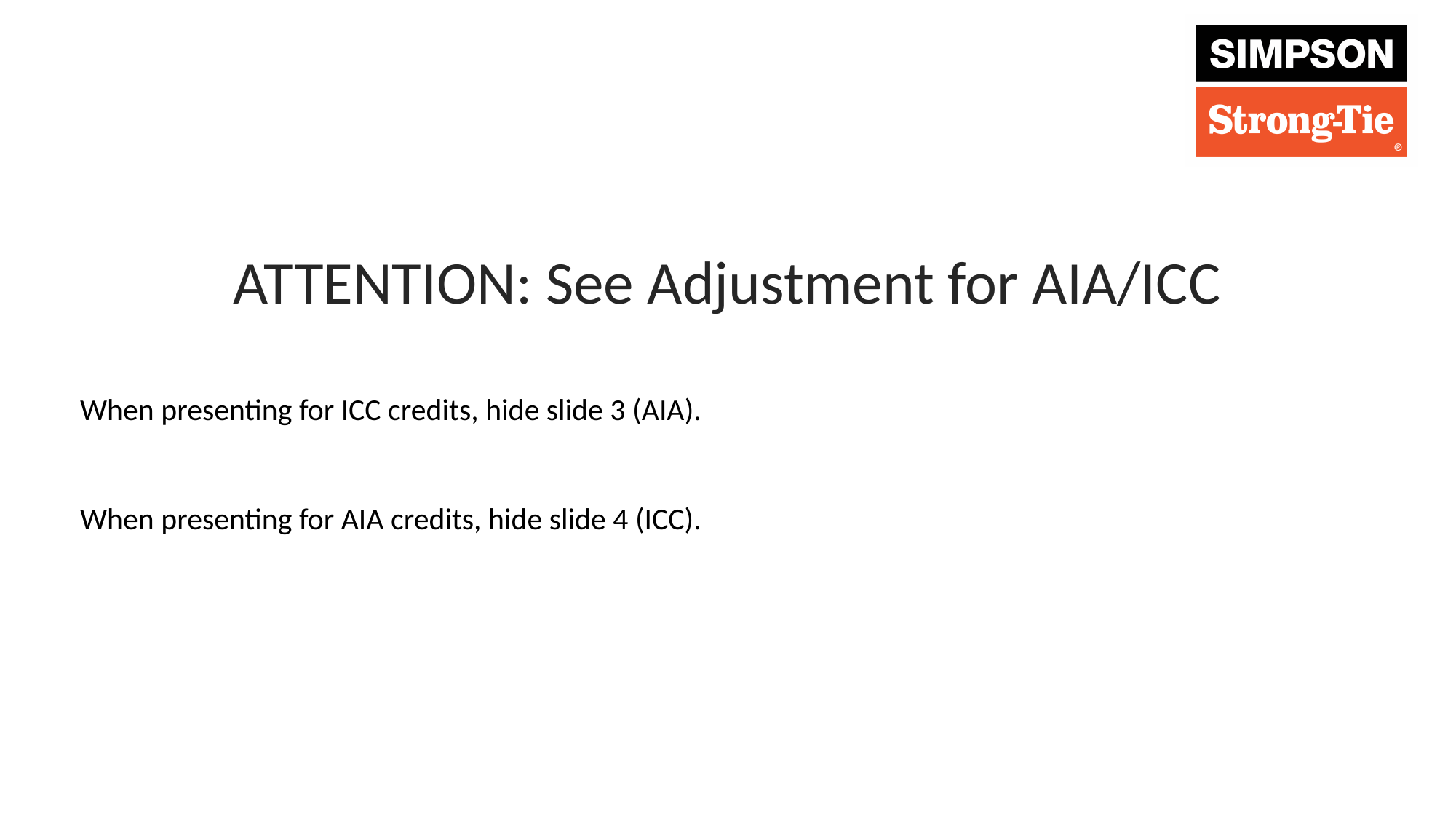

ATTENTION: See Adjustment for AIA/ICC
When presenting for ICC credits, hide slide 3 (AIA).

When presenting for AIA credits, hide slide 4 (ICC).